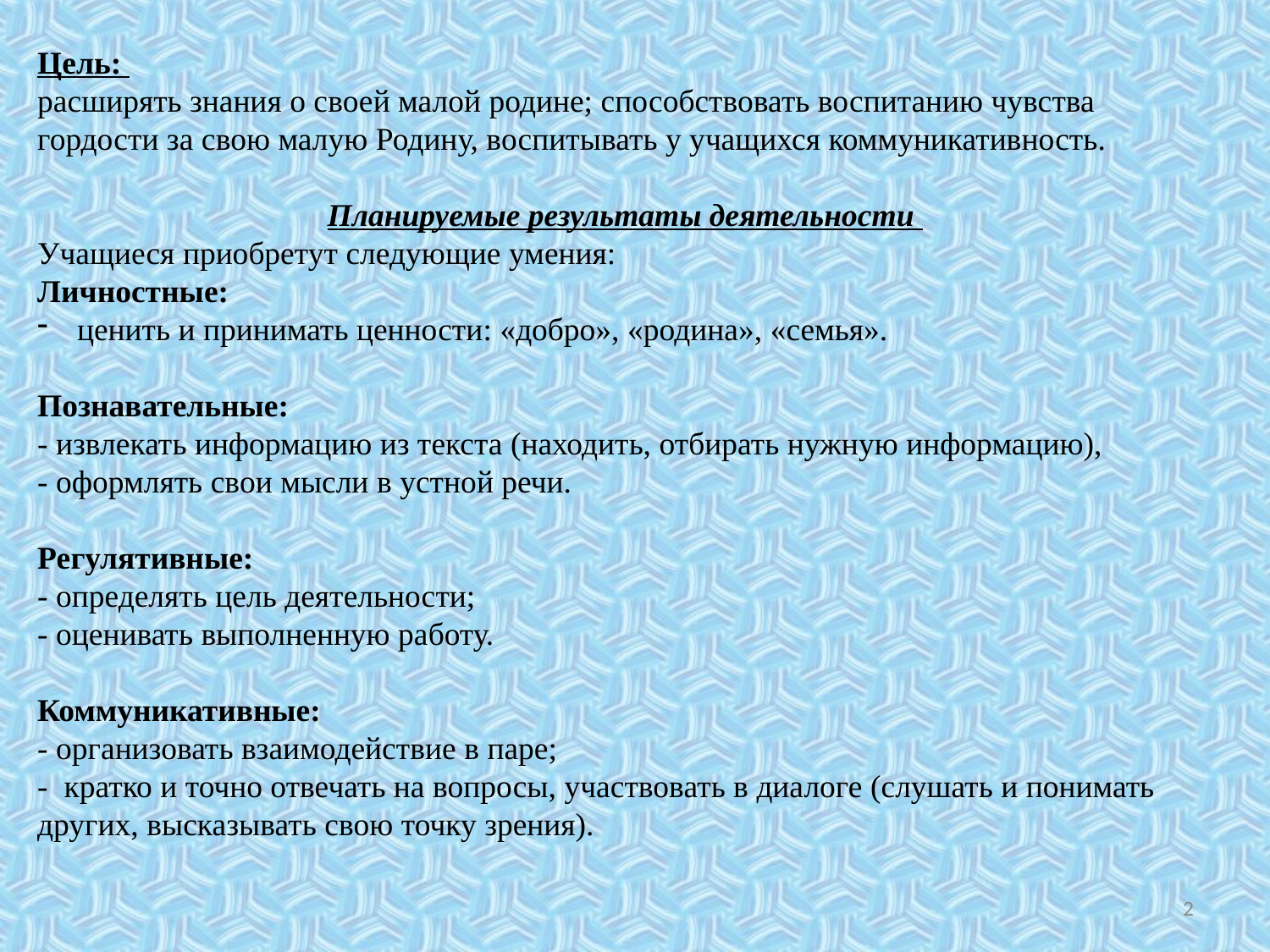

Цель:
расширять знания о своей малой родине; способствовать воспитанию чувства гордости за свою малую Родину, воспитывать у учащихся коммуникативность.

Планируемые результаты деятельности
Учащиеся приобретут следующие умения:
Личностные:
ценить и принимать ценности: «добро», «родина», «семья».

Познавательные:
- извлекать информацию из текста (находить, отбирать нужную информацию),
- оформлять свои мысли в устной речи.

Регулятивные:
- определять цель деятельности;
- оценивать выполненную работу.

Коммуникативные:
- организовать взаимодействие в паре;
-  кратко и точно отвечать на вопросы, участвовать в диалоге (слушать и понимать других, высказывать свою точку зрения).
2